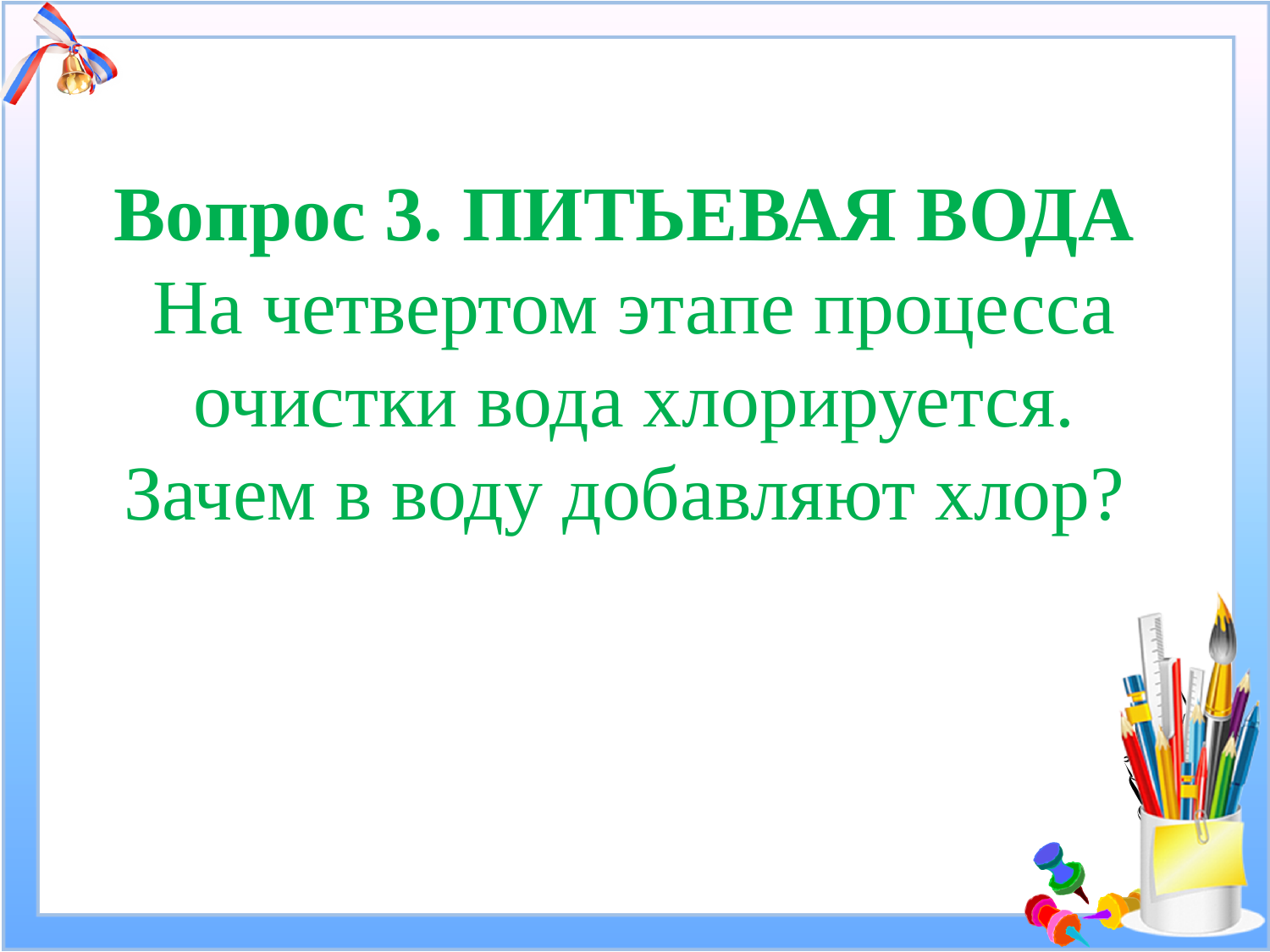

# Вопрос 3. ПИТЬЕВАЯ ВОДА На четвертом этапе процесса очистки вода хлорируется. Зачем в воду добавляют хлор?